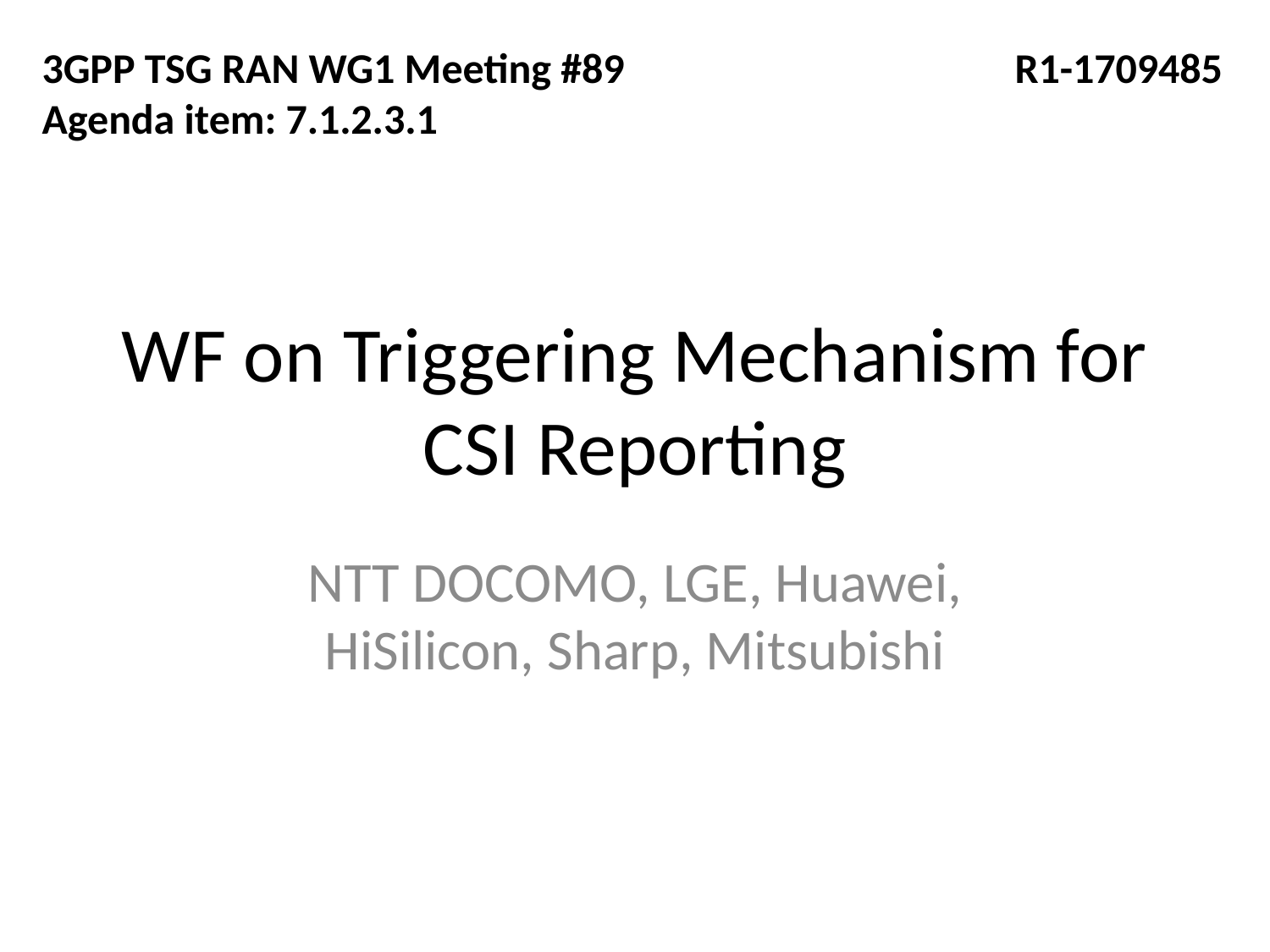

3GPP TSG RAN WG1 Meeting #89
Agenda item: 7.1.2.3.1
R1-1709485
# WF on Triggering Mechanism for CSI Reporting
NTT DOCOMO, LGE, Huawei, HiSilicon, Sharp, Mitsubishi